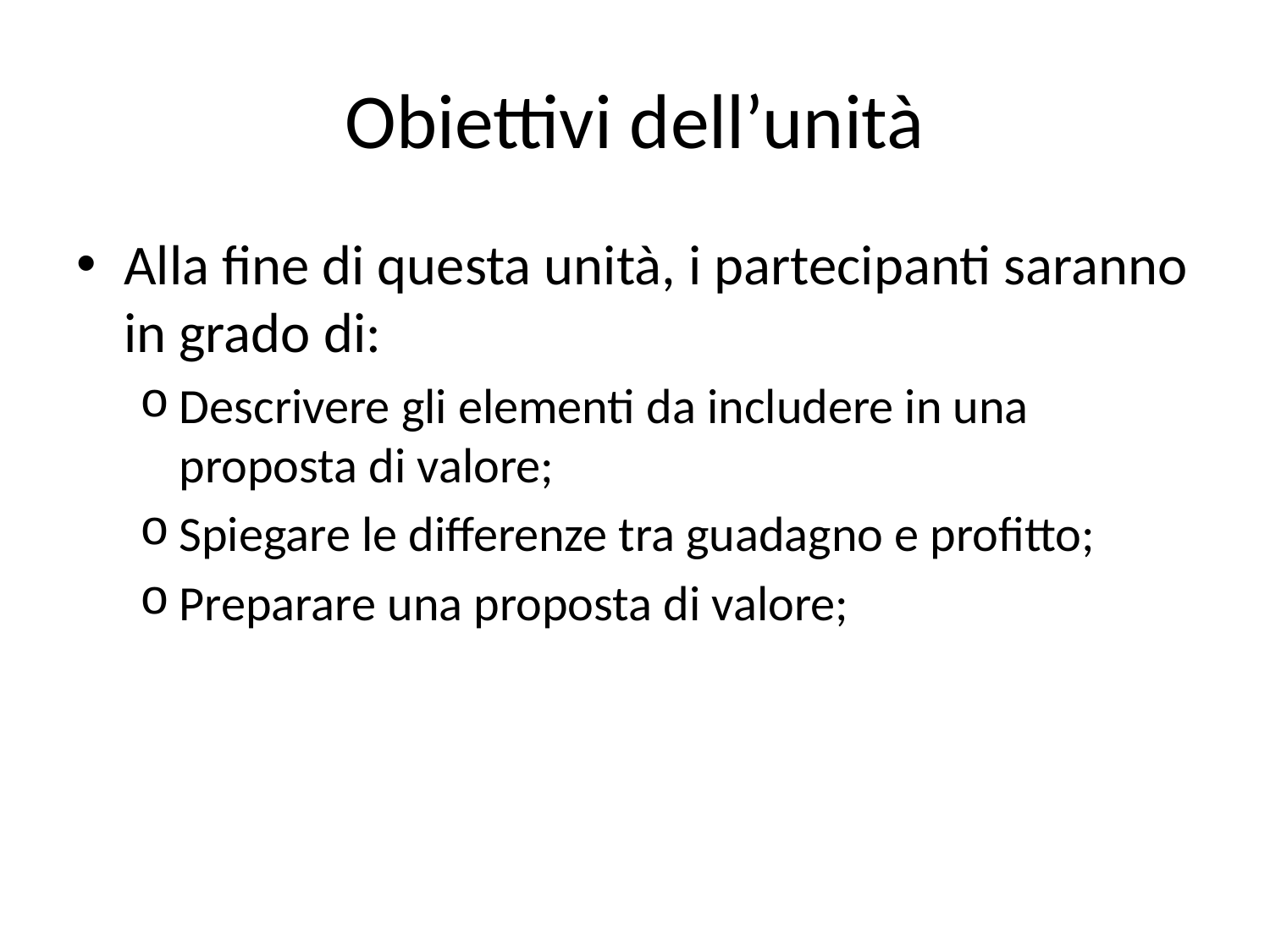

# Obiettivi dell’unità
Alla fine di questa unità, i partecipanti saranno in grado di:
Descrivere gli elementi da includere in una proposta di valore;
Spiegare le differenze tra guadagno e profitto;
Preparare una proposta di valore;